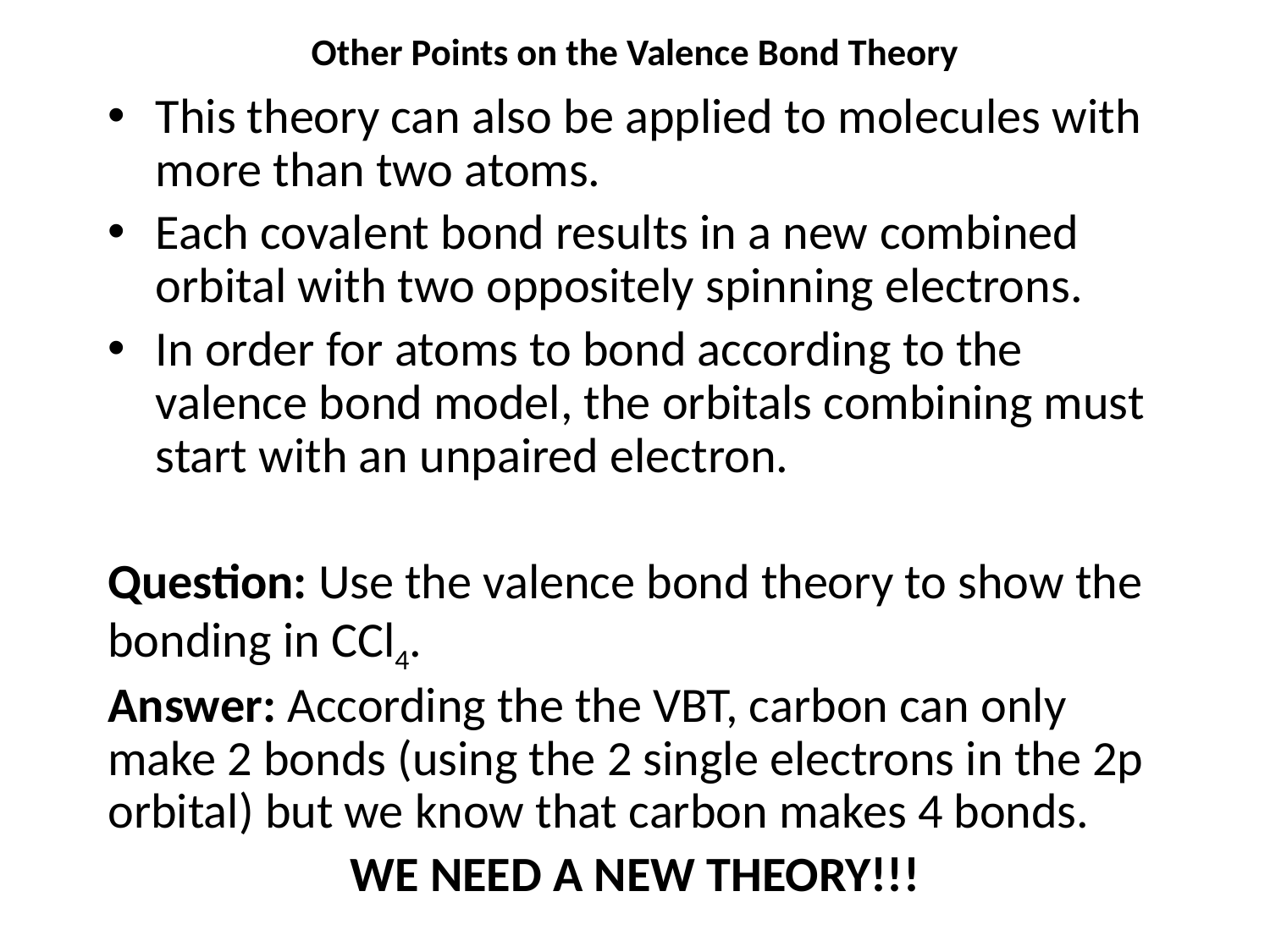

# Other Points on the Valence Bond Theory
This theory can also be applied to molecules with more than two atoms.
Each covalent bond results in a new combined orbital with two oppositely spinning electrons.
In order for atoms to bond according to the valence bond model, the orbitals combining must start with an unpaired electron.

Question: Use the valence bond theory to show the bonding in CCl4.
Answer: According the the VBT, carbon can only make 2 bonds (using the 2 single electrons in the 2p orbital) but we know that carbon makes 4 bonds.
WE NEED A NEW THEORY!!!